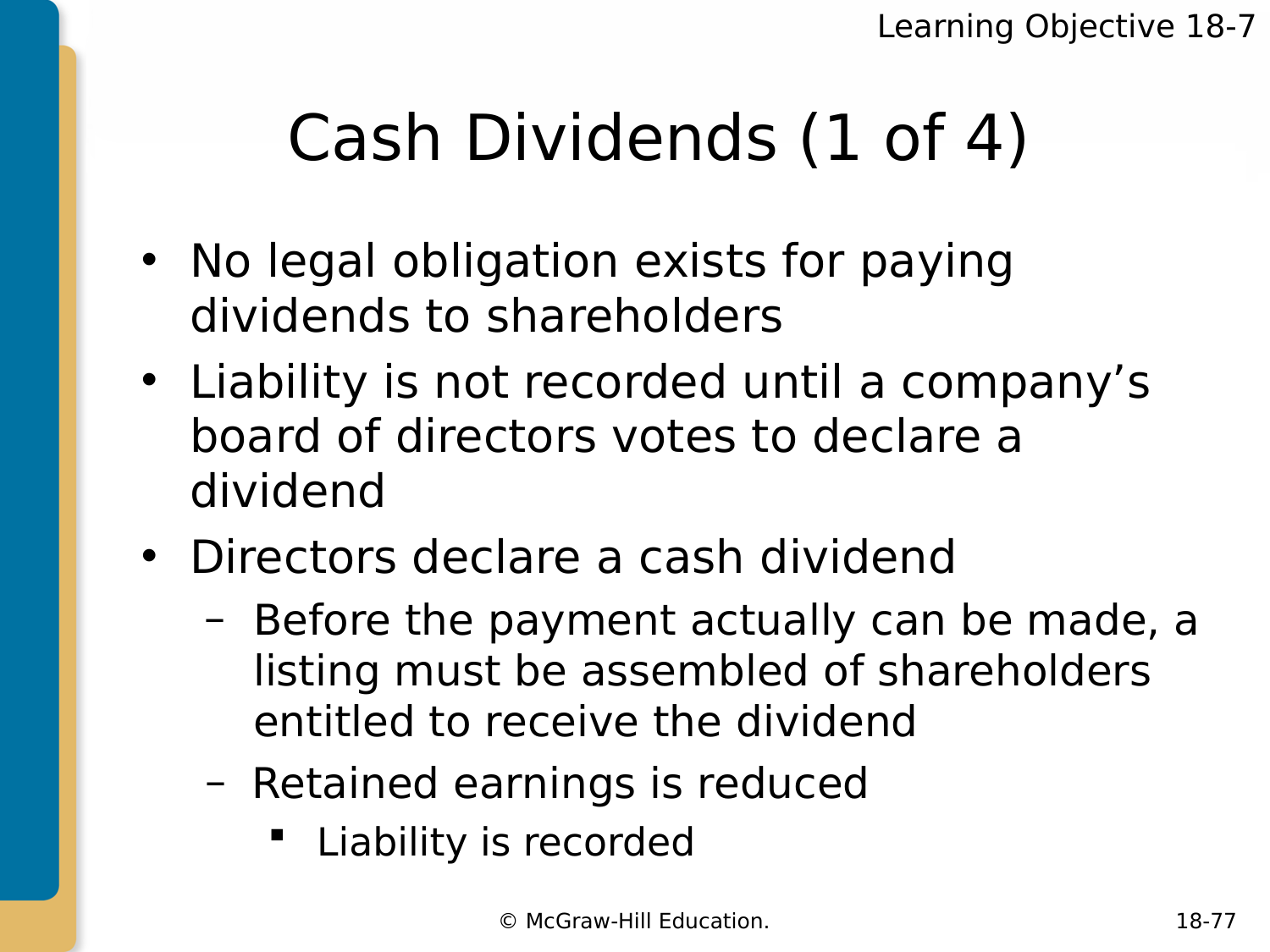

Learning Objective 18-7
# Cash Dividends (1 of 4)
No legal obligation exists for paying dividends to shareholders
Liability is not recorded until a company’s board of directors votes to declare a dividend
Directors declare a cash dividend
Before the payment actually can be made, a listing must be assembled of shareholders entitled to receive the dividend
Retained earnings is reduced
Liability is recorded